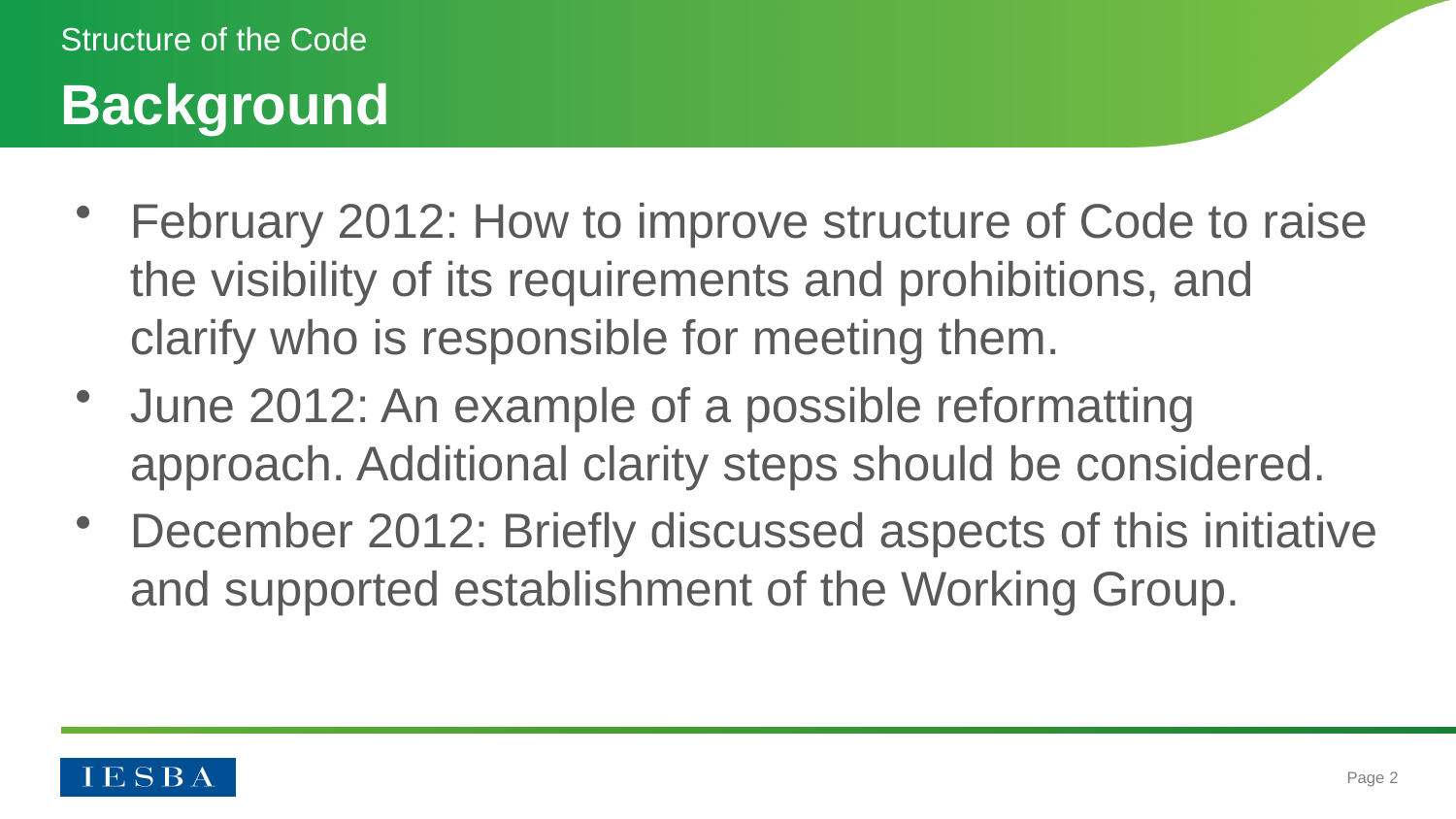

Structure of the Code

# Background
February 2012: How to improve structure of Code to raise the visibility of its requirements and prohibitions, and clarify who is responsible for meeting them.
June 2012: An example of a possible reformatting approach. Additional clarity steps should be considered.
December 2012: Briefly discussed aspects of this initiative and supported establishment of the Working Group.